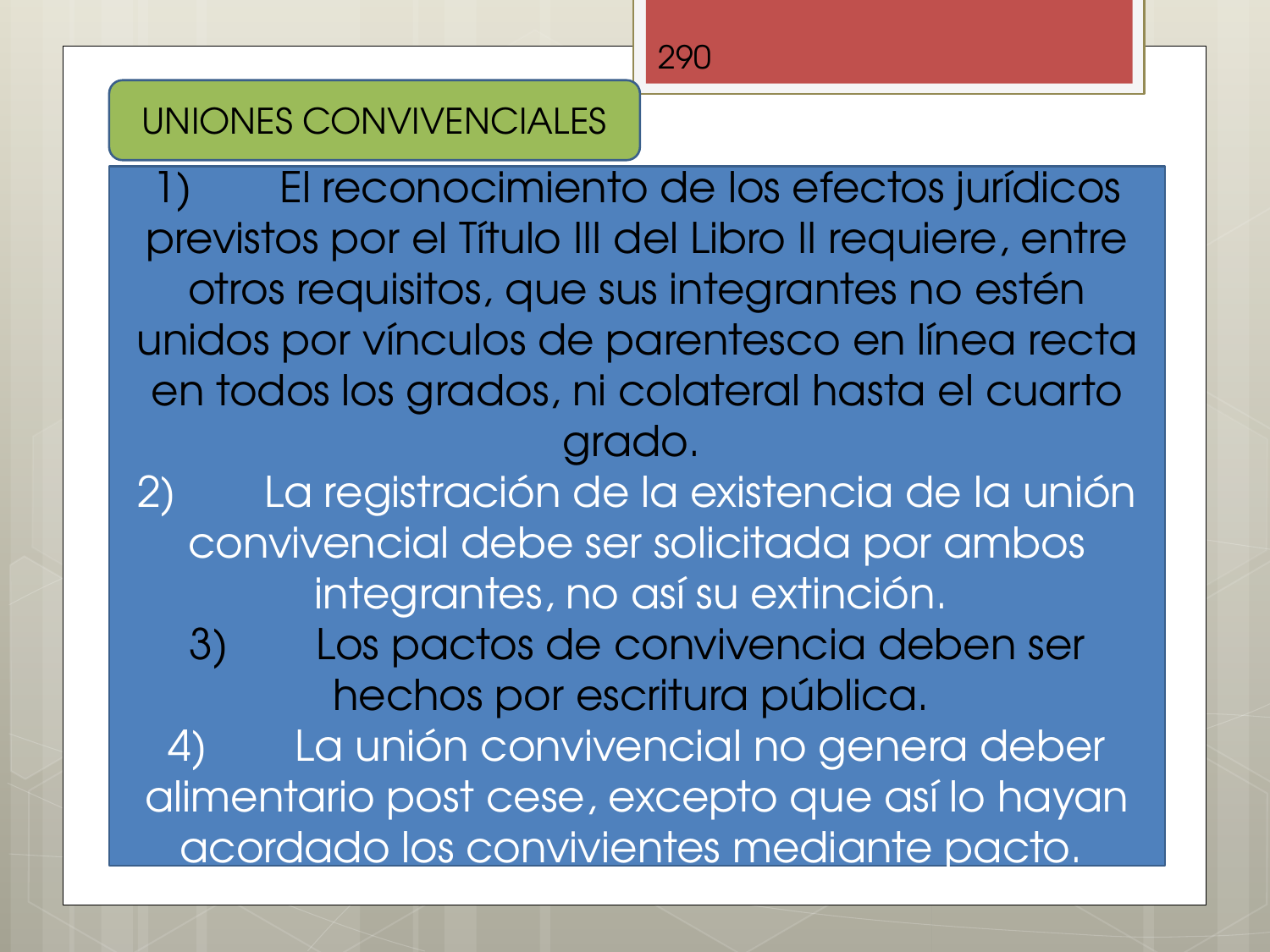

290
UNIONES CONVIVENCIALES
1)	El reconocimiento de los efectos jurídicos previstos por el Título III del Libro II requiere, entre otros requisitos, que sus integrantes no estén unidos por vínculos de parentesco en línea recta en todos los grados, ni colateral hasta el cuarto grado.
2)	La registración de la existencia de la unión convivencial debe ser solicitada por ambos integrantes, no así su extinción.
3)	Los pactos de convivencia deben ser hechos por escritura pública.
4)	La unión convivencial no genera deber alimentario post cese, excepto que así lo hayan acordado los convivientes mediante pacto.